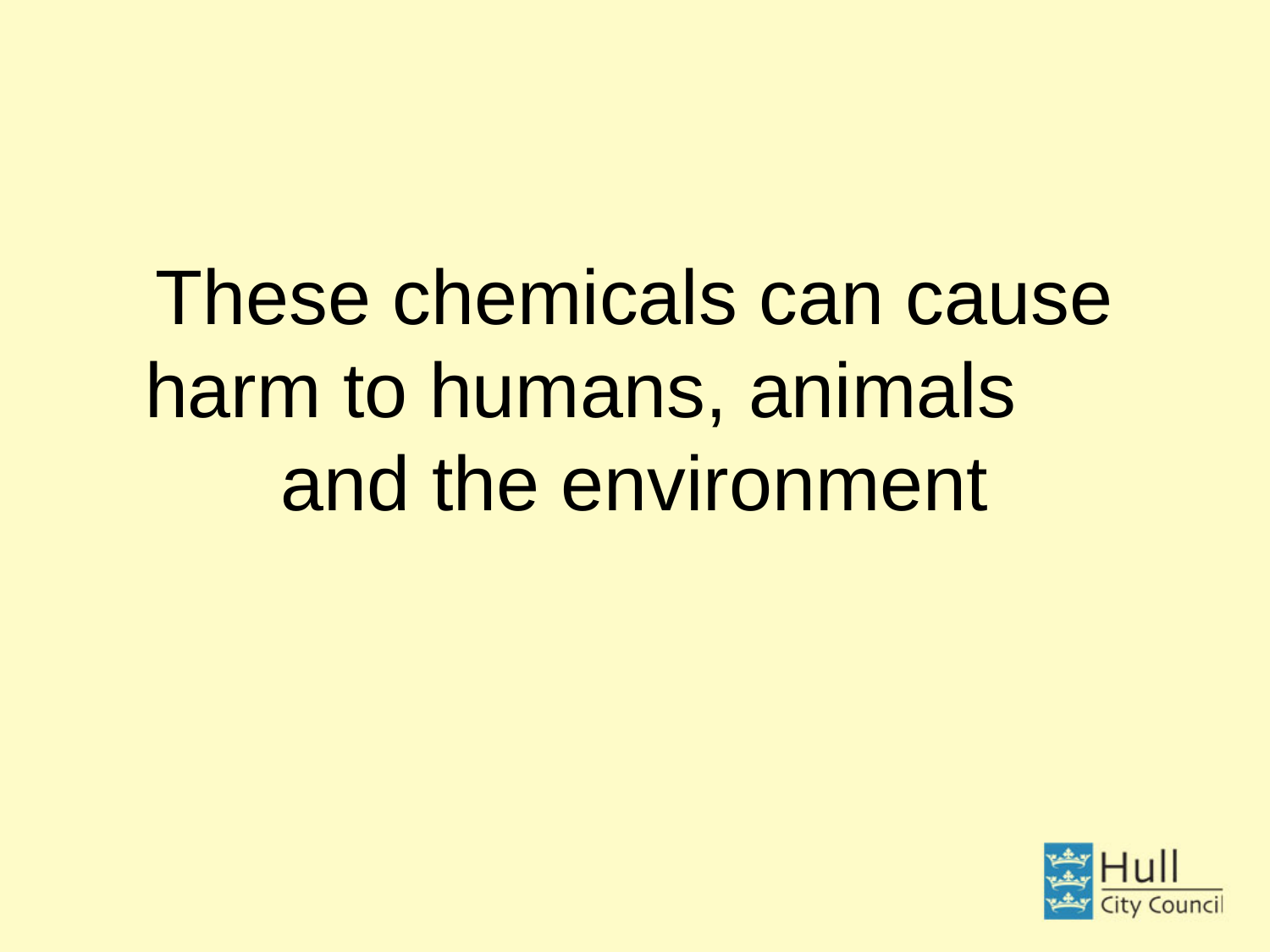

# These chemicals can cause harm to humans, animals      and the environment